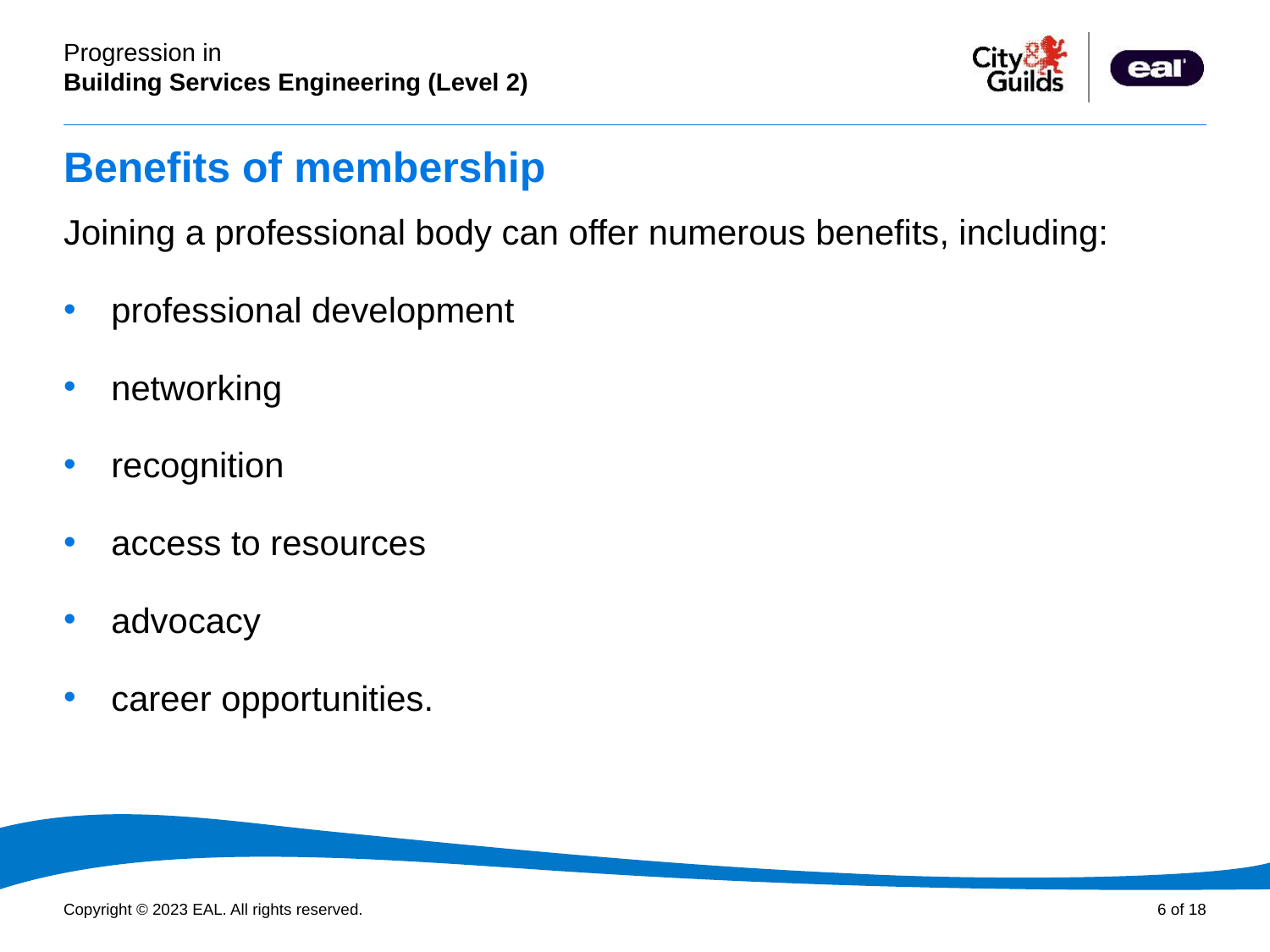

# Benefits of membership
Joining a professional body can offer numerous benefits, including:
professional development
networking
recognition
access to resources
advocacy
career opportunities.